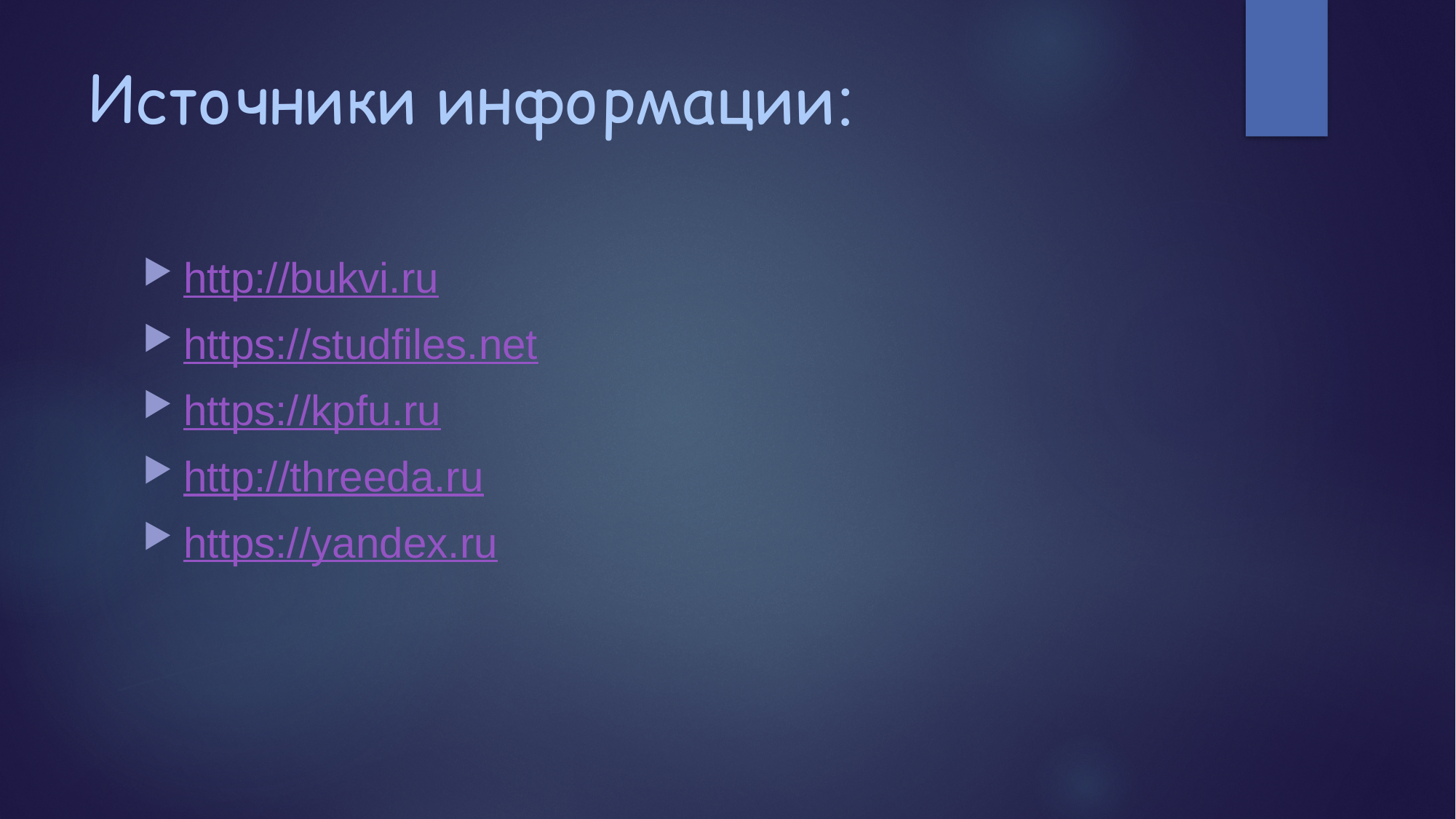

# Источники информации:
http://bukvi.ru
https://studfiles.net
https://kpfu.ru
http://threeda.ru
https://yandex.ru